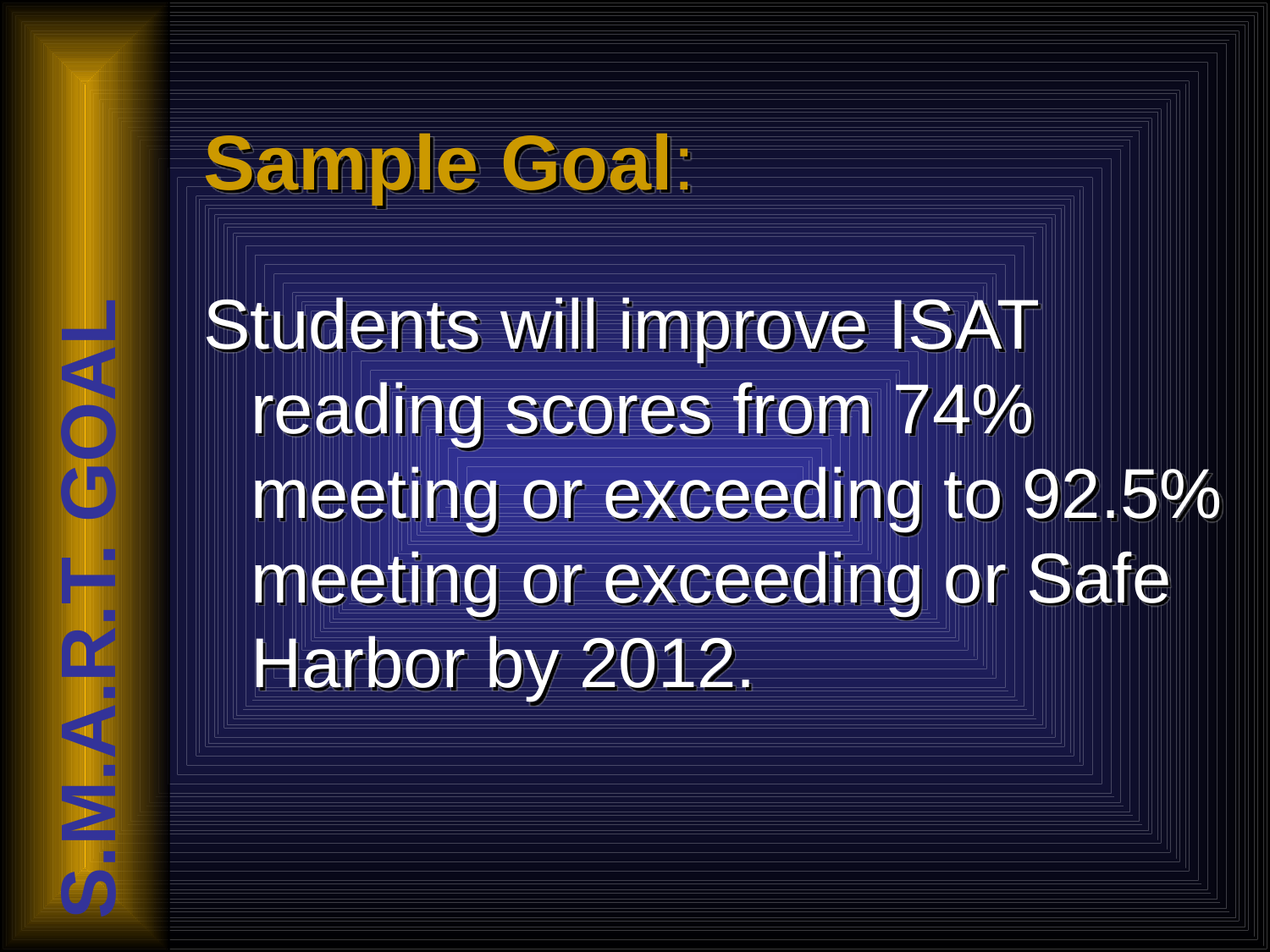

Sample Goal:

Students will improve ISAT reading scores from 74% meeting or exceeding to 92.5% meeting or exceeding or Safe Harbor by 2012.

S.M.A.R.T. GOAL